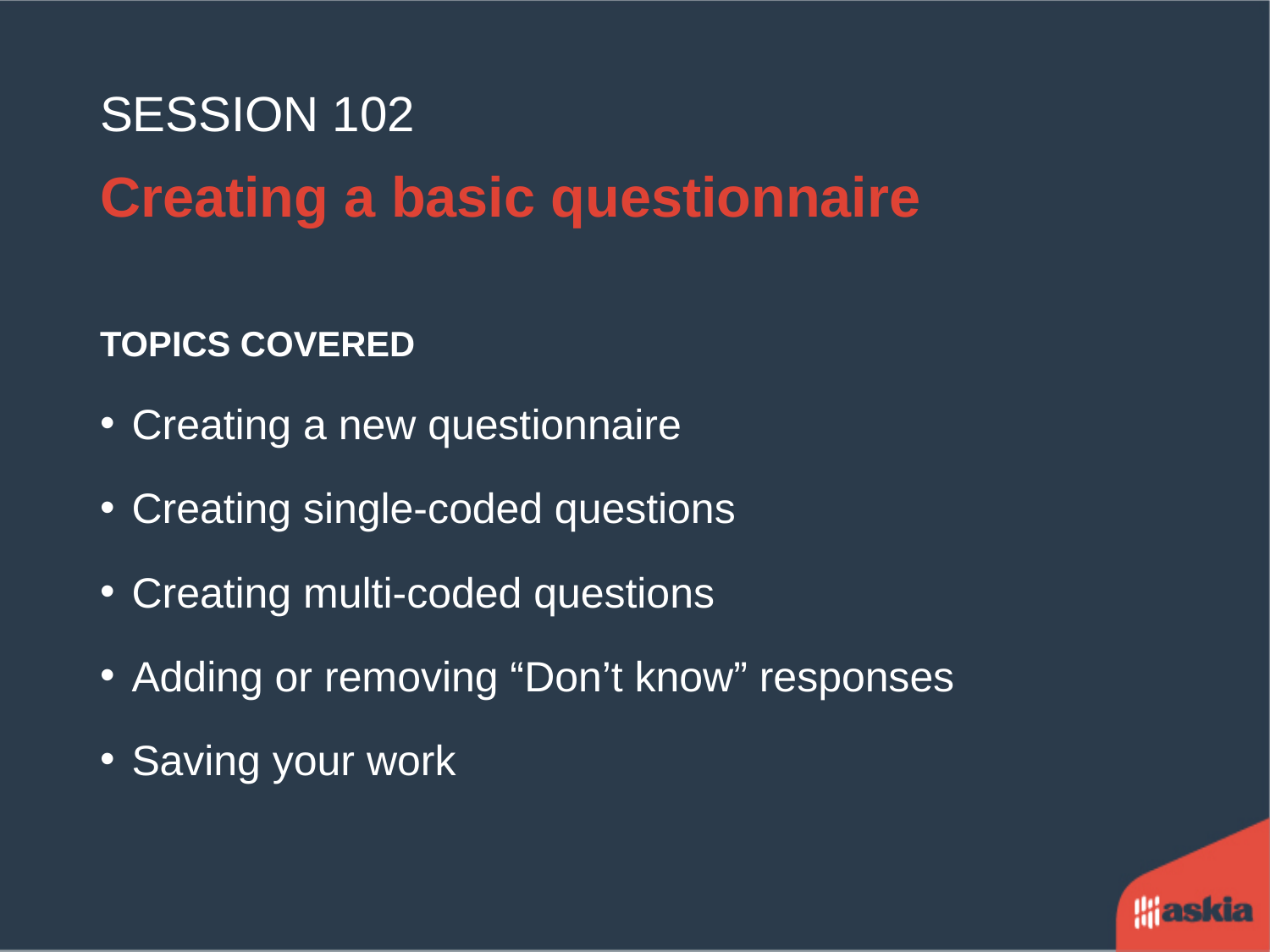

# Session 102
Creating a basic questionnaire
TOPICS COVERED
Creating a new questionnaire
Creating single-coded questions
Creating multi-coded questions
Adding or removing “Don’t know” responses
Saving your work